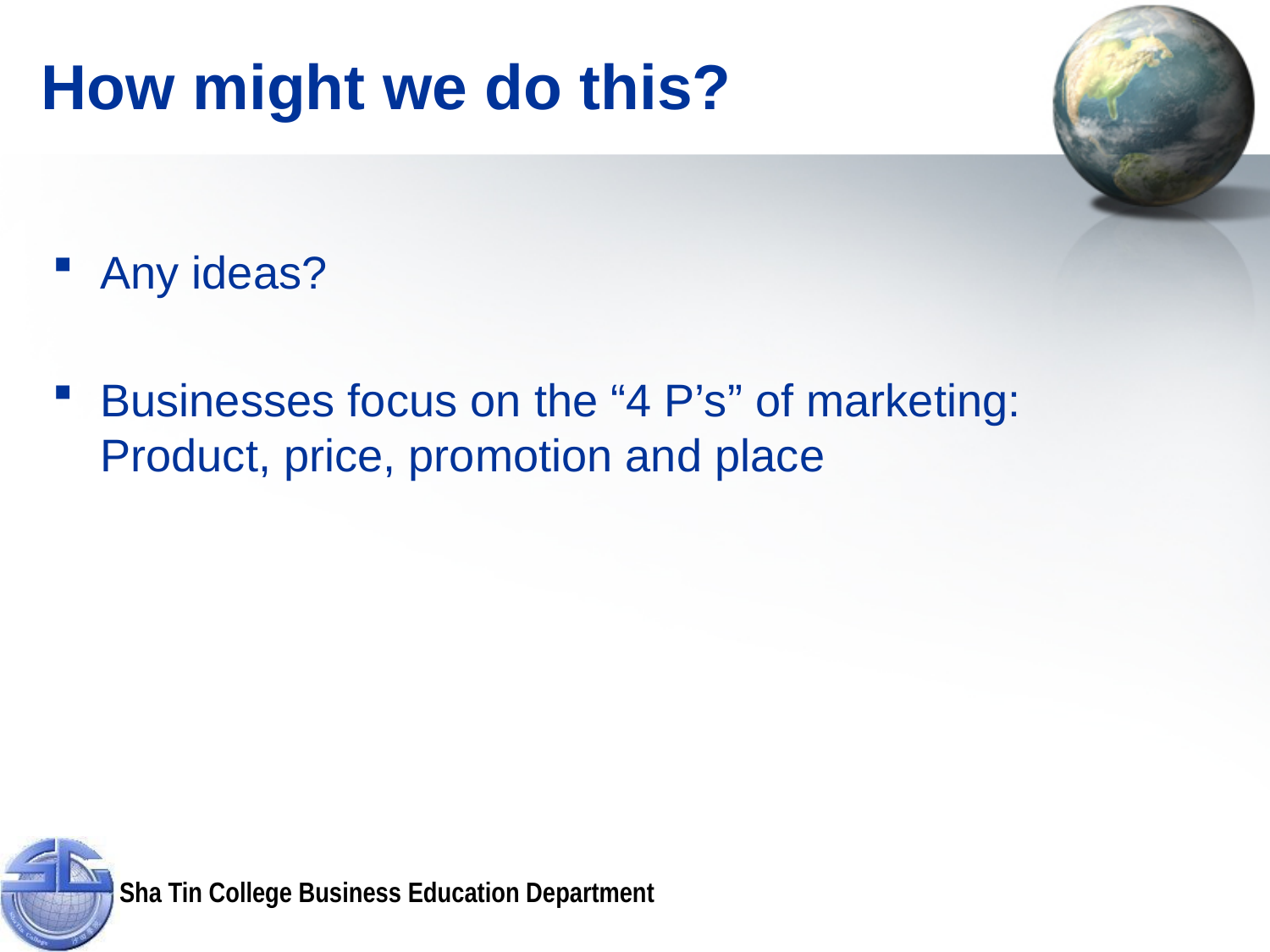

# How might we do this?
Any ideas?

Businesses focus on the “4 P’s” of marketing: Product, price, promotion and place